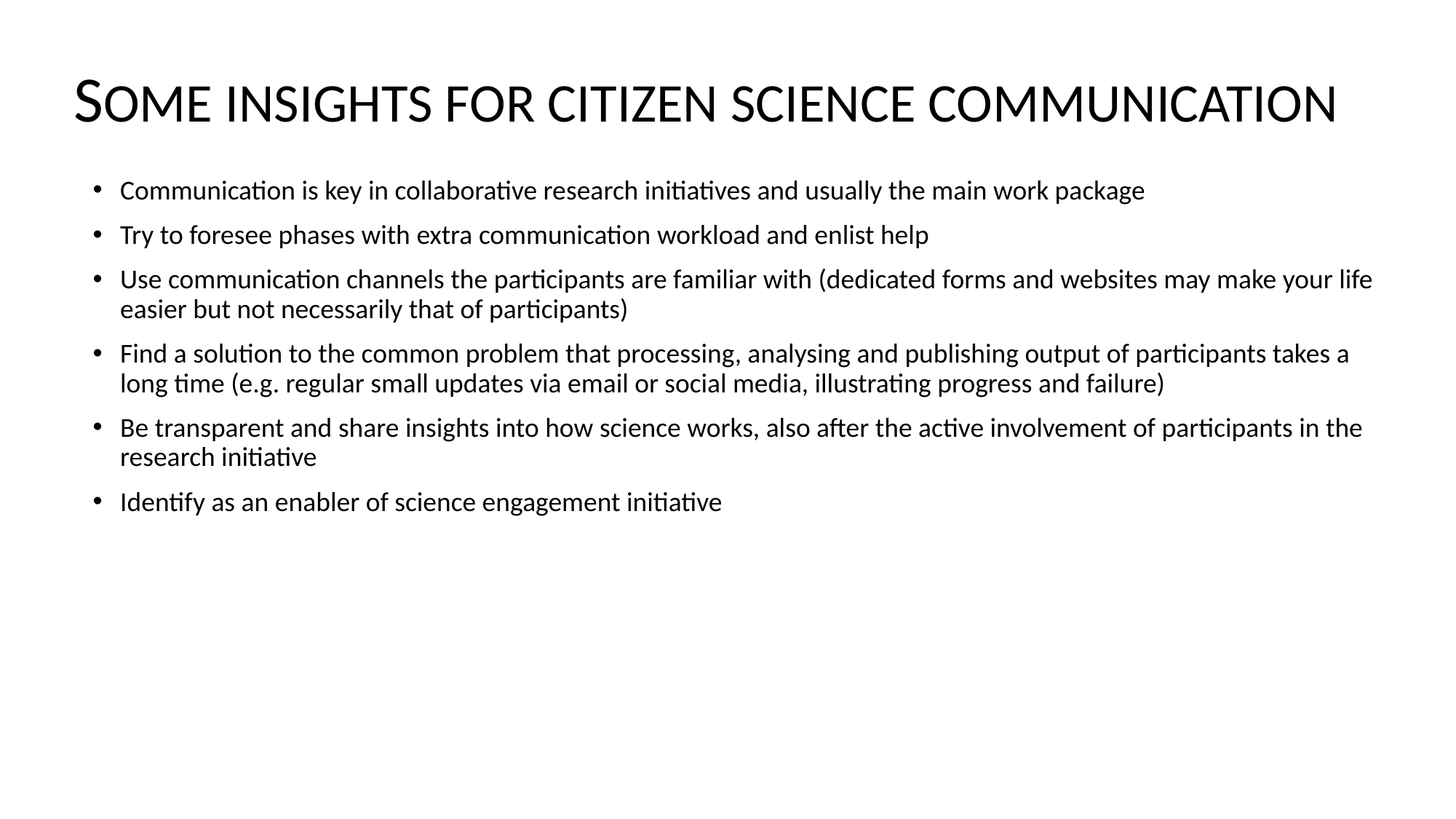

SOME INSIGHTS FOR CITIZEN SCIENCE COMMUNICATION
Communication is key in collaborative research initiatives and usually the main work package
Try to foresee phases with extra communication workload and enlist help
Use communication channels the participants are familiar with (dedicated forms and websites may make your life easier but not necessarily that of participants)
Find a solution to the common problem that processing, analysing and publishing output of participants takes a long time (e.g. regular small updates via email or social media, illustrating progress and failure)
Be transparent and share insights into how science works, also after the active involvement of participants in the research initiative
Identify as an enabler of science engagement initiative